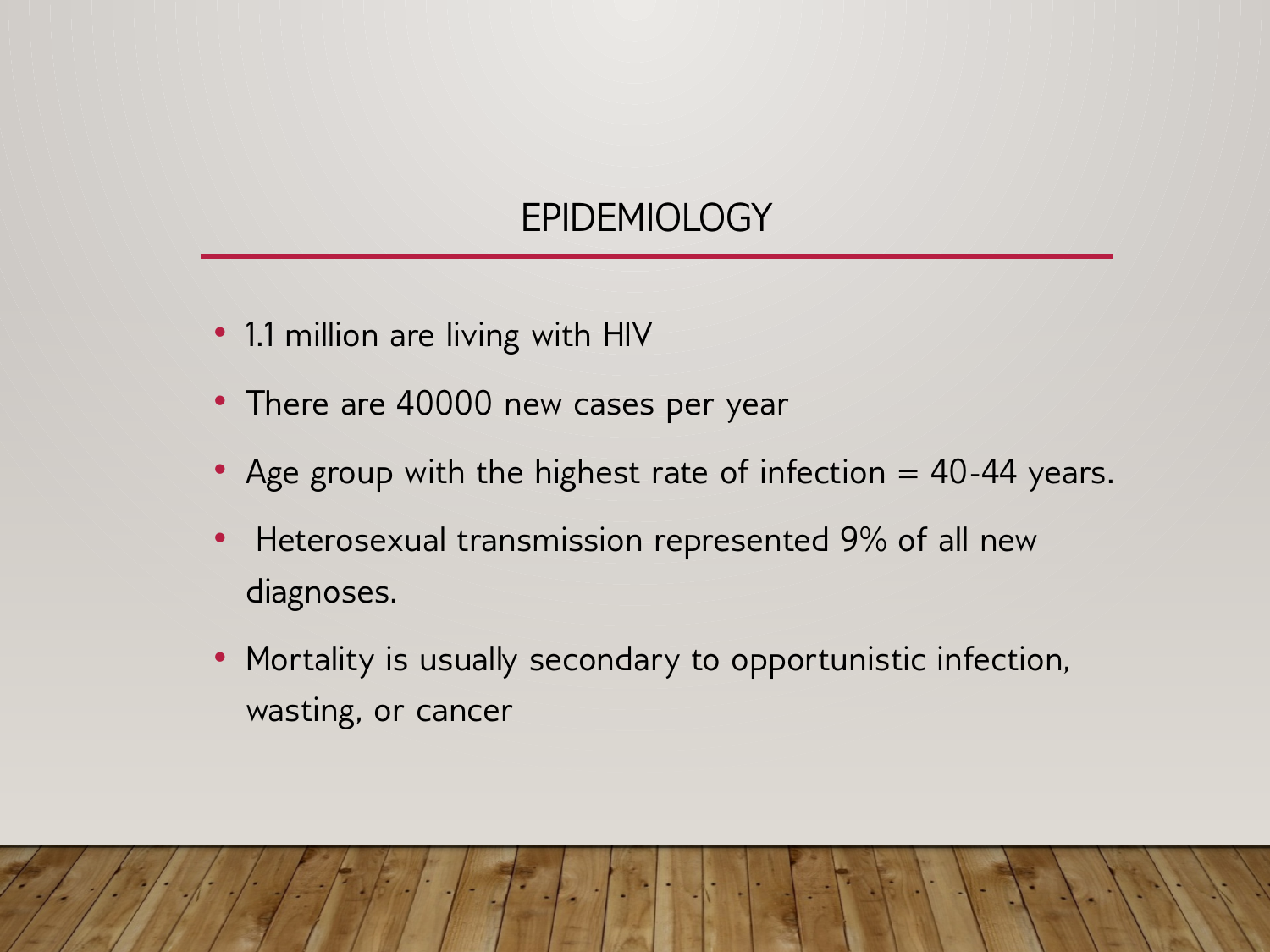

# Epidemiology
1.1 million are living with HIV
There are 40000 new cases per year
Age group with the highest rate of infection = 40-44 years.
 Heterosexual transmission represented 9% of all new diagnoses.
Mortality is usually secondary to opportunistic infection, wasting, or cancer